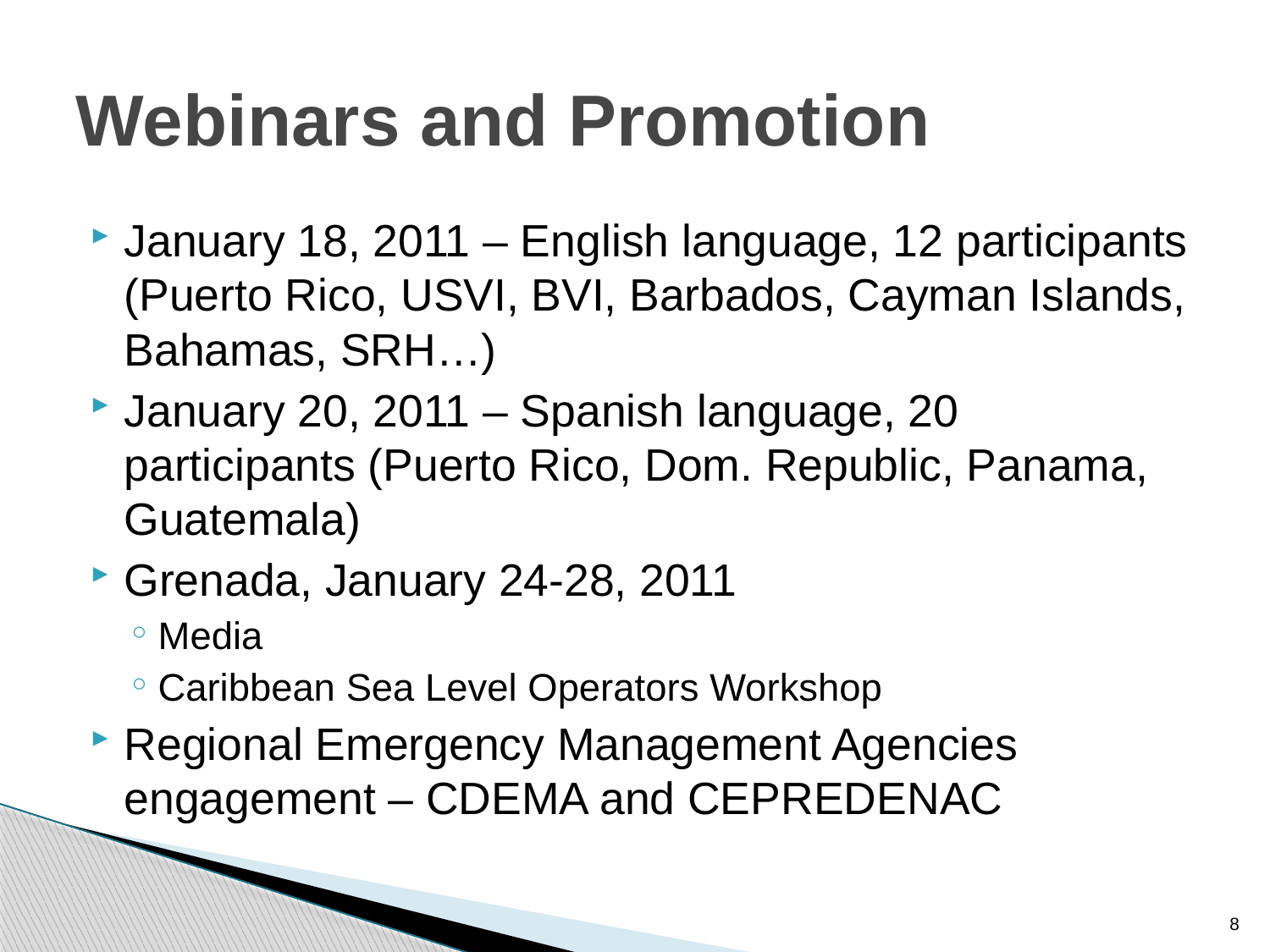

# Webinars and Promotion
January 18, 2011 – English language, 12 participants (Puerto Rico, USVI, BVI, Barbados, Cayman Islands, Bahamas, SRH…)
January 20, 2011 – Spanish language, 20 participants (Puerto Rico, Dom. Republic, Panama, Guatemala)
Grenada, January 24-28, 2011
Media
Caribbean Sea Level Operators Workshop
Regional Emergency Management Agencies engagement – CDEMA and CEPREDENAC

8